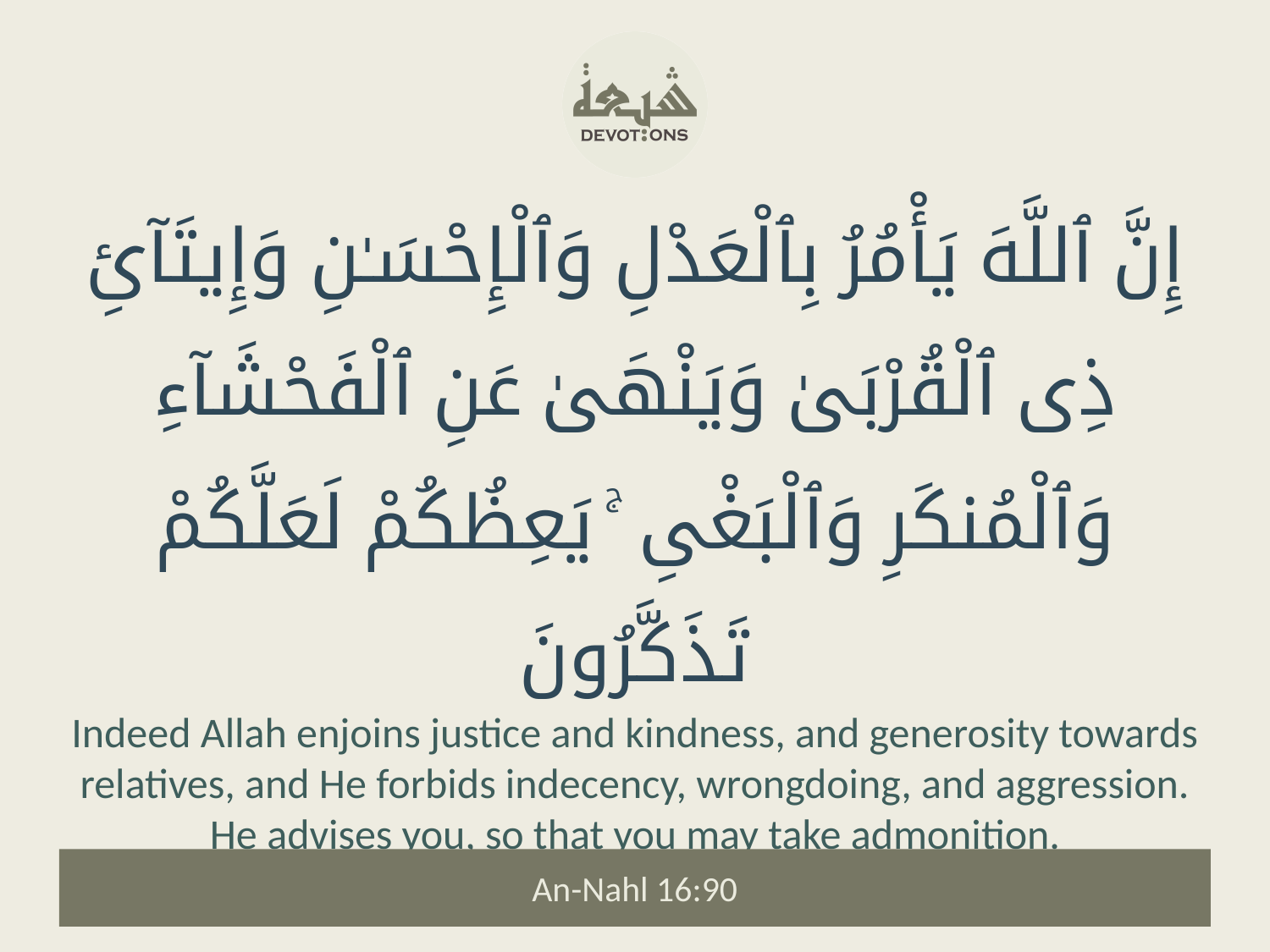

إِنَّ ٱللَّهَ يَأْمُرُ بِٱلْعَدْلِ وَٱلْإِحْسَـٰنِ وَإِيتَآئِ ذِى ٱلْقُرْبَىٰ وَيَنْهَىٰ عَنِ ٱلْفَحْشَآءِ وَٱلْمُنكَرِ وَٱلْبَغْىِ ۚ يَعِظُكُمْ لَعَلَّكُمْ تَذَكَّرُونَ
Indeed Allah enjoins justice and kindness, and generosity towards relatives, and He forbids indecency, wrongdoing, and aggression. He advises you, so that you may take admonition.
An-Nahl 16:90